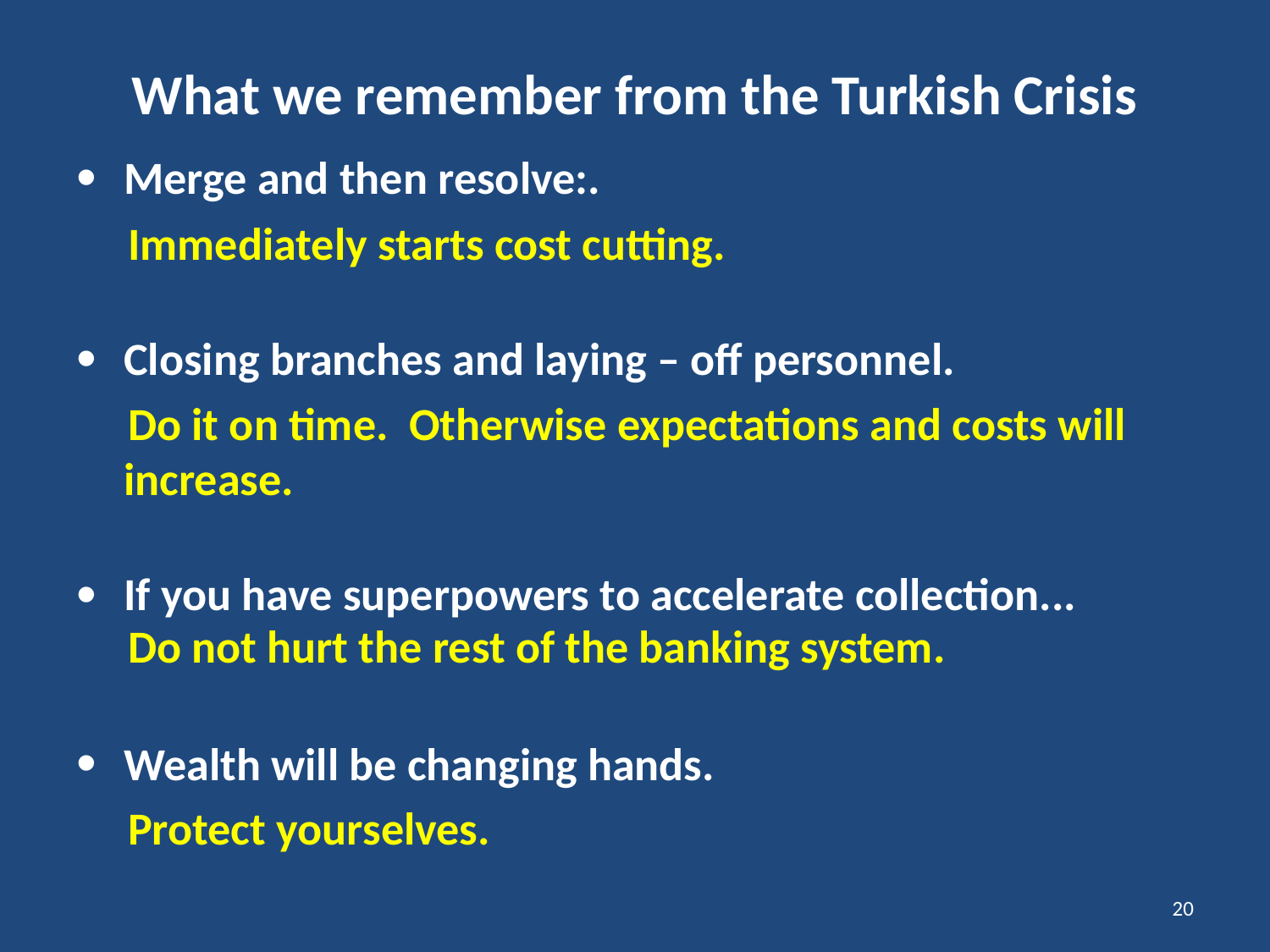

# What we remember from the Turkish Crisis
Merge and then resolve:.
     Immediately starts cost cutting.

Closing branches and laying – off personnel.
     Do it on time.  Otherwise expectations and costs will increase.

If you have superpowers to accelerate collection...
     Do not hurt the rest of the banking system.

Wealth will be changing hands.
     Protect yourselves.

20